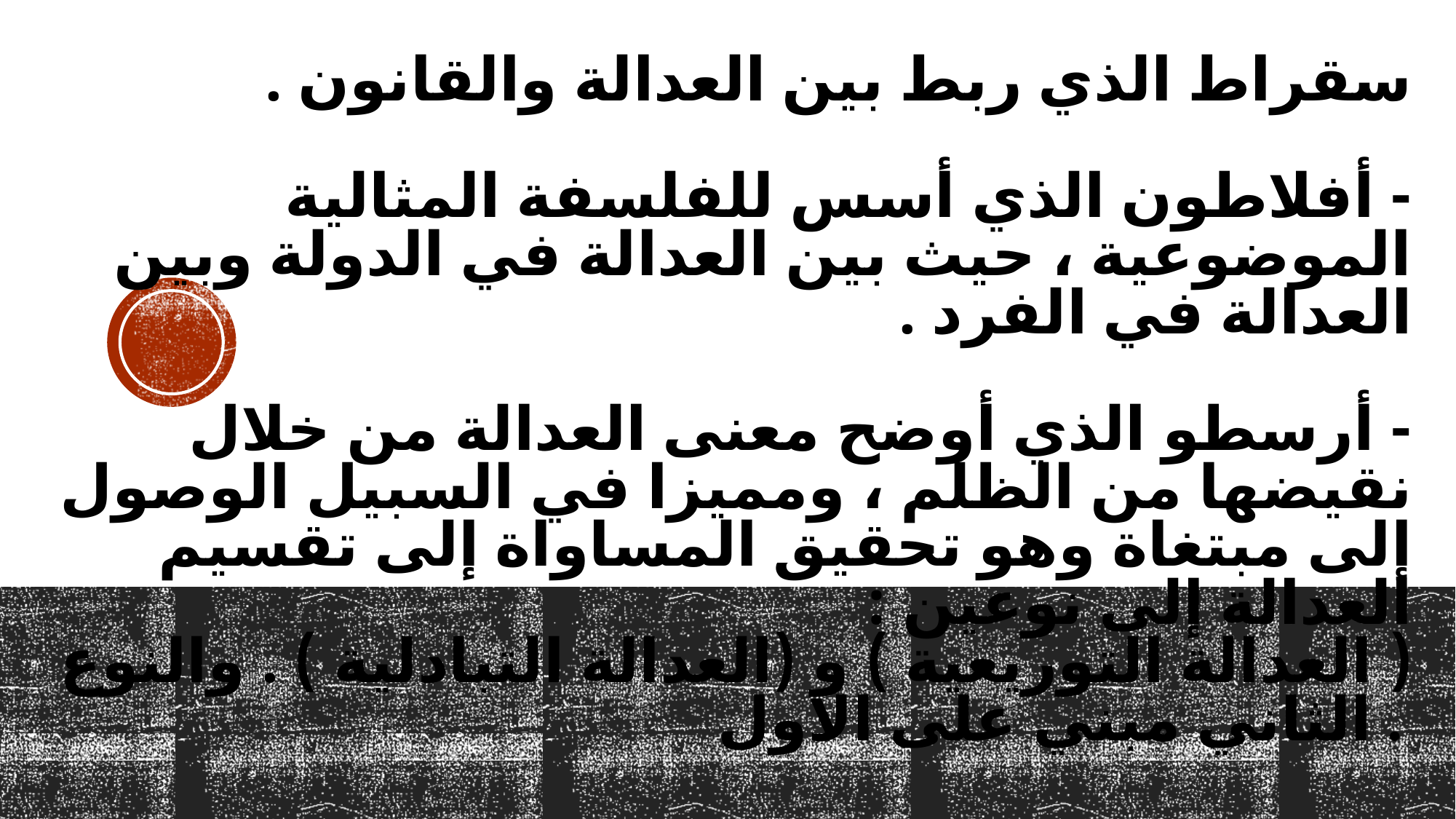

# سقراط الذي ربط بين العدالة والقانون . - أفلاطون الذي أسس للفلسفة المثالية الموضوعية ، حيث بين العدالة في الدولة وبين العدالة في الفرد . - أرسطو الذي أوضح معنى العدالة من خلال نقيضها من الظلم ، ومميزا في السبيل الوصول إلى مبتغاة وهو تحقيق المساواة إلى تقسيم العدالة إلى نوعين : ( العدالة التوريعية ) و (العدالة التبادلية ) . والنوع الثاني مبني على الاول .